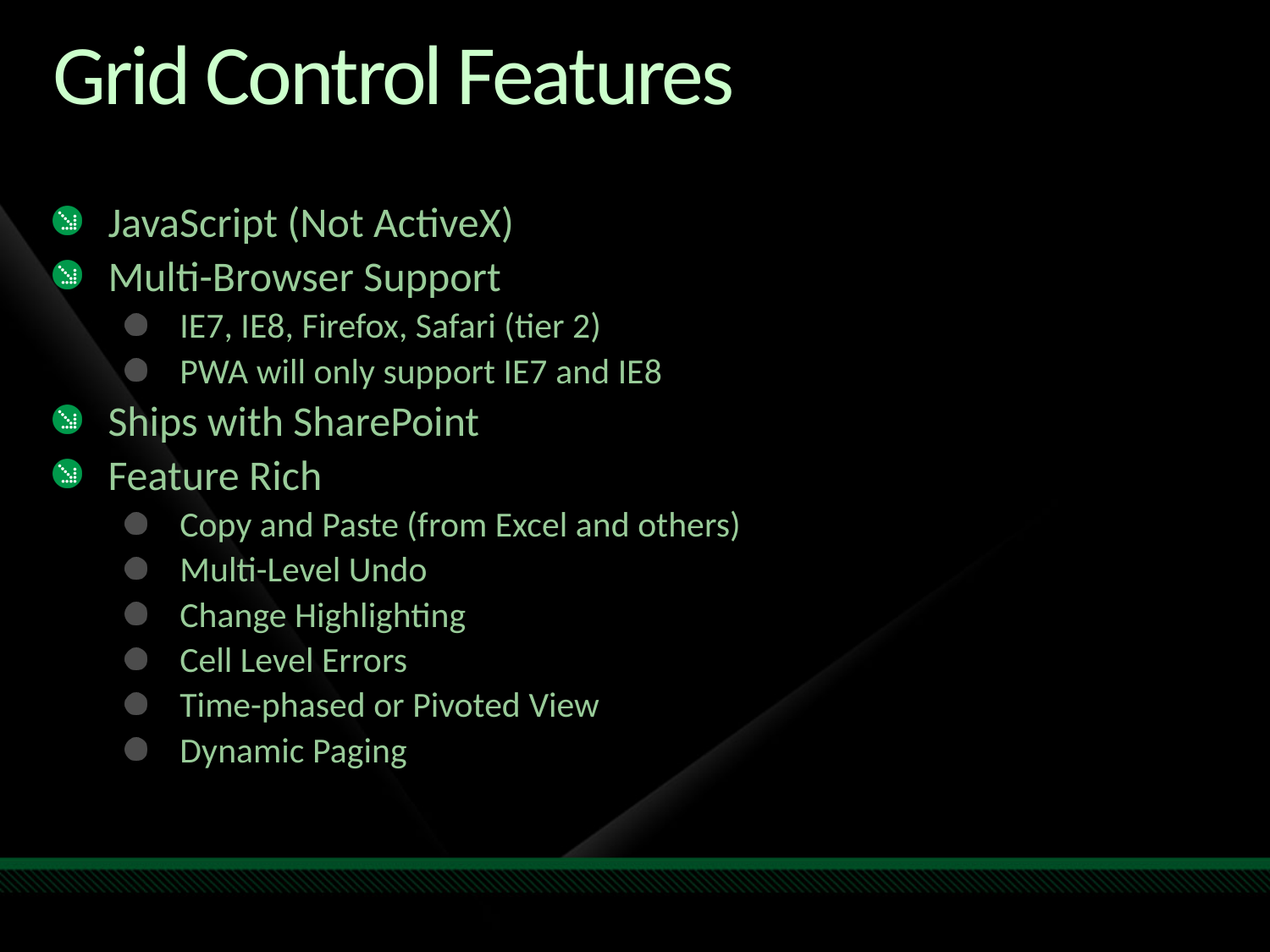

# Grid Control Features
JavaScript (Not ActiveX)
Multi-Browser Support
IE7, IE8, Firefox, Safari (tier 2)
PWA will only support IE7 and IE8
Ships with SharePoint
Feature Rich
Copy and Paste (from Excel and others)
Multi-Level Undo
Change Highlighting
Cell Level Errors
Time-phased or Pivoted View
Dynamic Paging